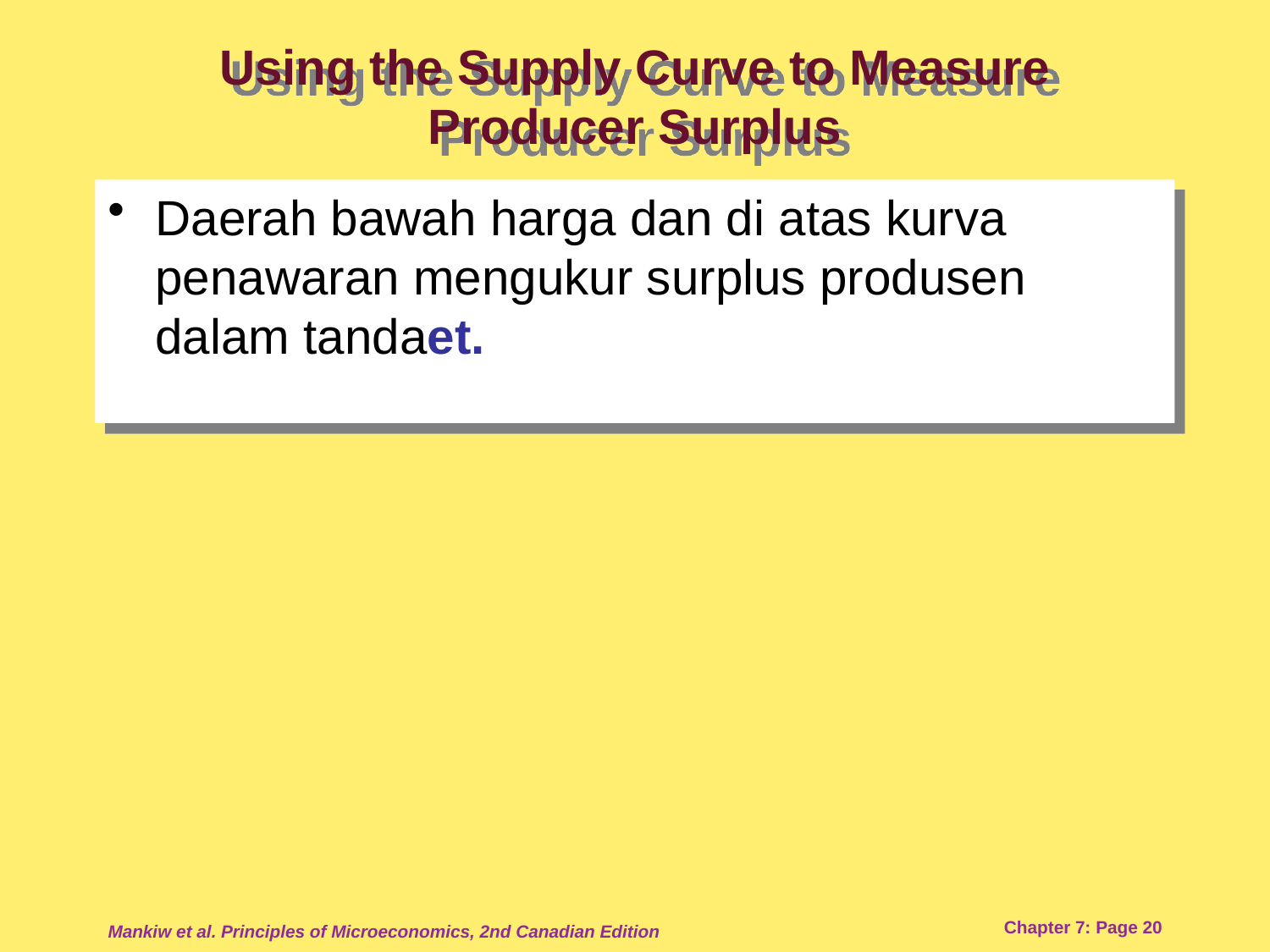

# Using the Supply Curve to Measure Producer Surplus
Daerah bawah harga dan di atas kurva penawaran mengukur surplus produsen dalam tandaet.
Mankiw et al. Principles of Microeconomics, 2nd Canadian Edition
Chapter 7: Page 20